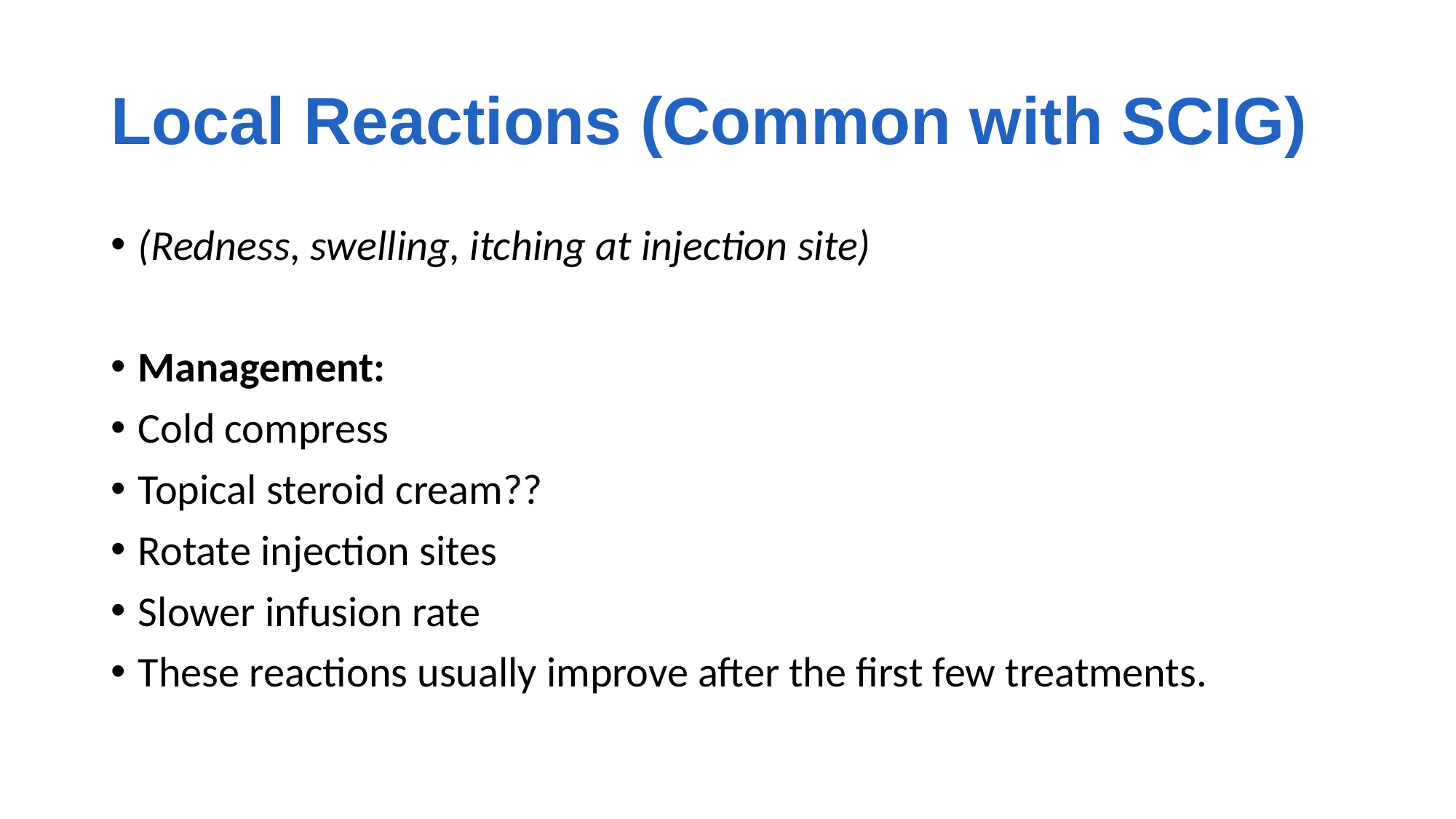

# Local Reactions (Common with SCIG)
(Redness, swelling, itching at injection site)

Management:
Cold compress
Topical steroid cream??
Rotate injection sites
Slower infusion rate
These reactions usually improve after the first few treatments.